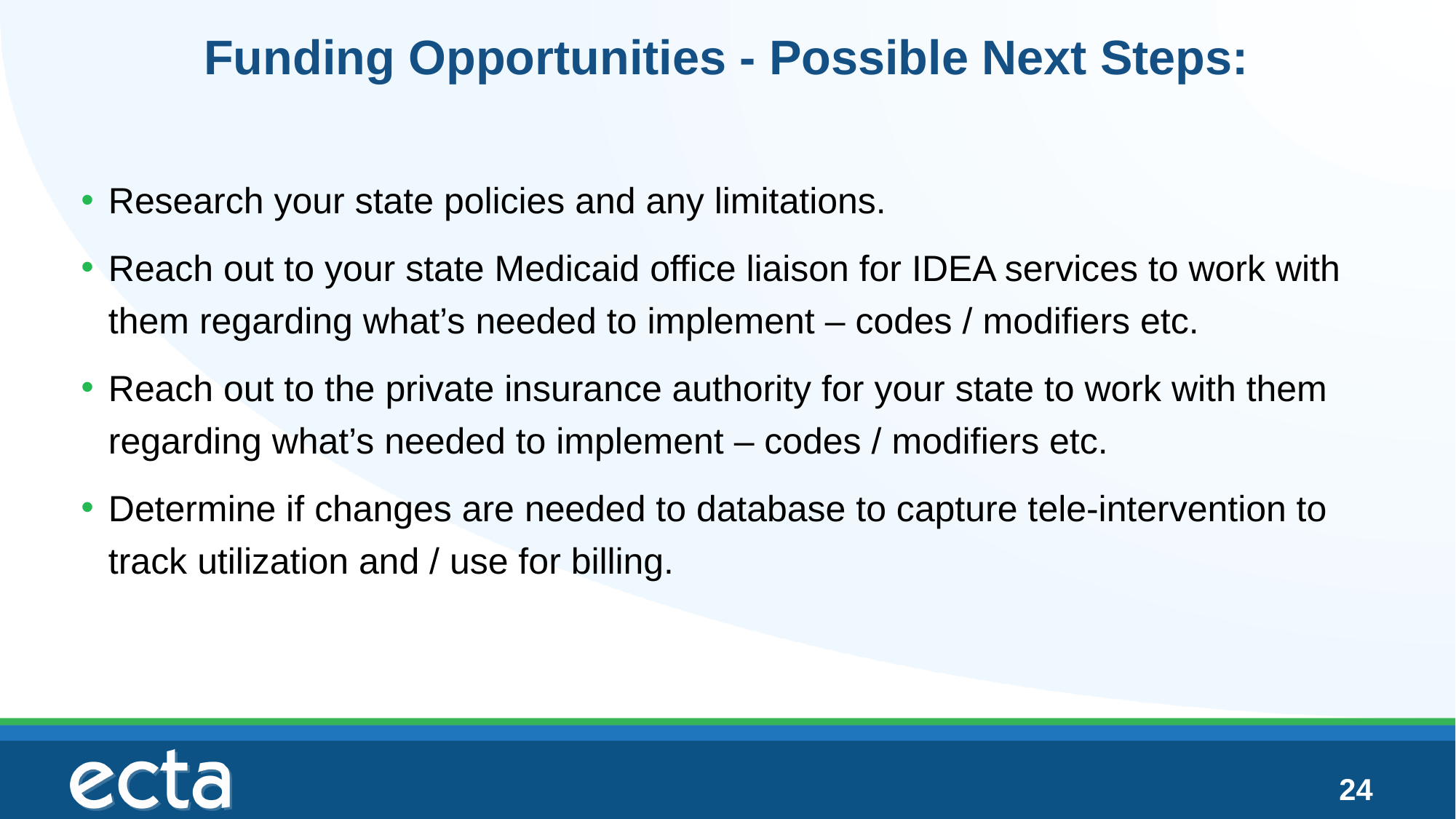

# Funding Opportunities - Possible Next Steps:
Research your state policies and any limitations.
Reach out to your state Medicaid office liaison for IDEA services to work with them regarding what’s needed to implement – codes / modifiers etc.
Reach out to the private insurance authority for your state to work with them regarding what’s needed to implement – codes / modifiers etc.
Determine if changes are needed to database to capture tele-intervention to track utilization and / use for billing.

24